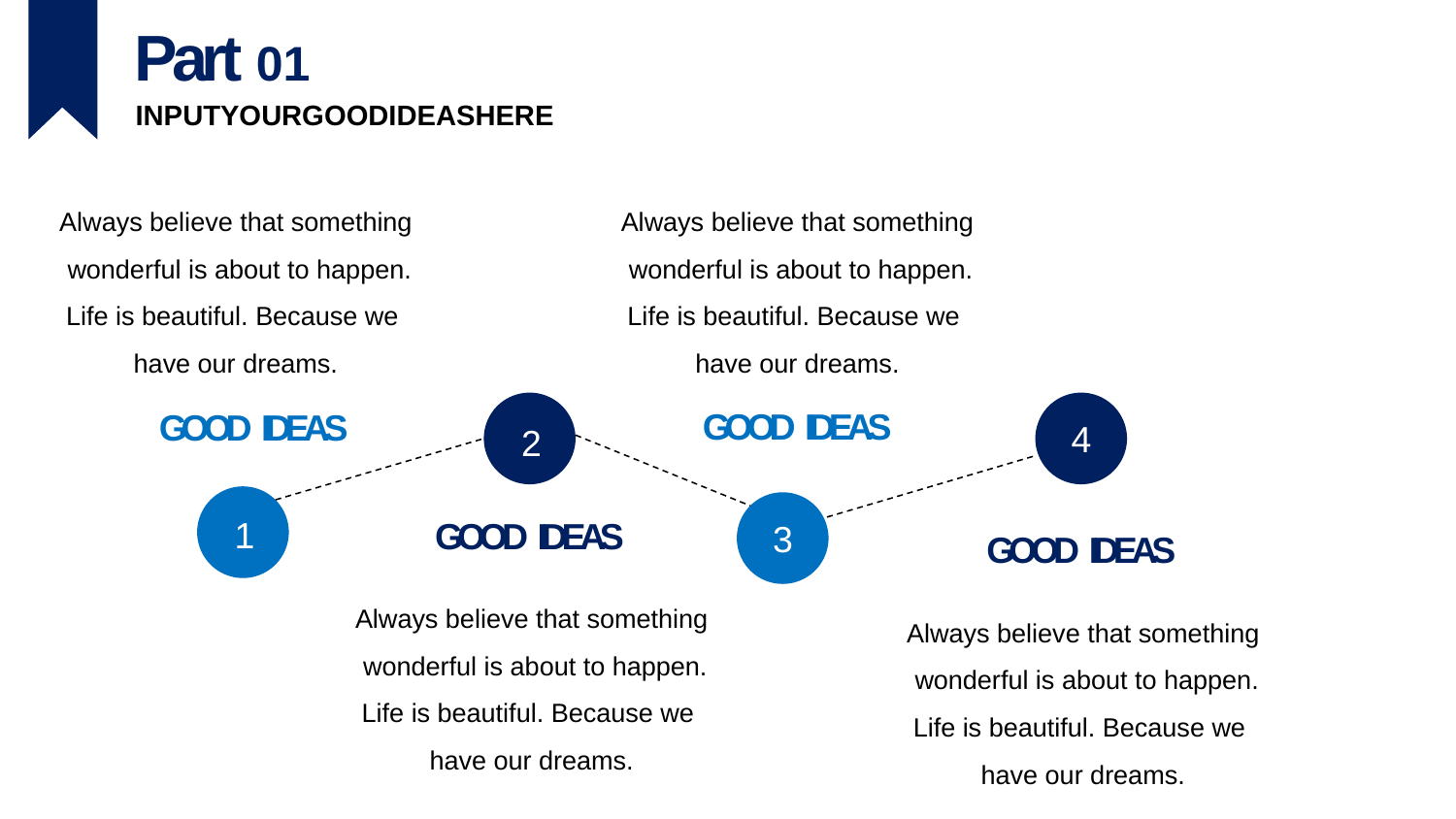

Part 01
INPUTYOURGOODIDEASHERE
Always believe that something
 wonderful is about to happen.
Life is beautiful. Because we
have our dreams.
Always believe that something
 wonderful is about to happen.
Life is beautiful. Because we
have our dreams.

2
4
GOOD  IDEAS
GOOD  IDEAS

3
1
GOOD  IDEAS
GOOD  IDEAS
Always believe that something
 wonderful is about to happen.
Life is beautiful. Because we
have our dreams.
Always believe that something
 wonderful is about to happen.
Life is beautiful. Because we
have our dreams.